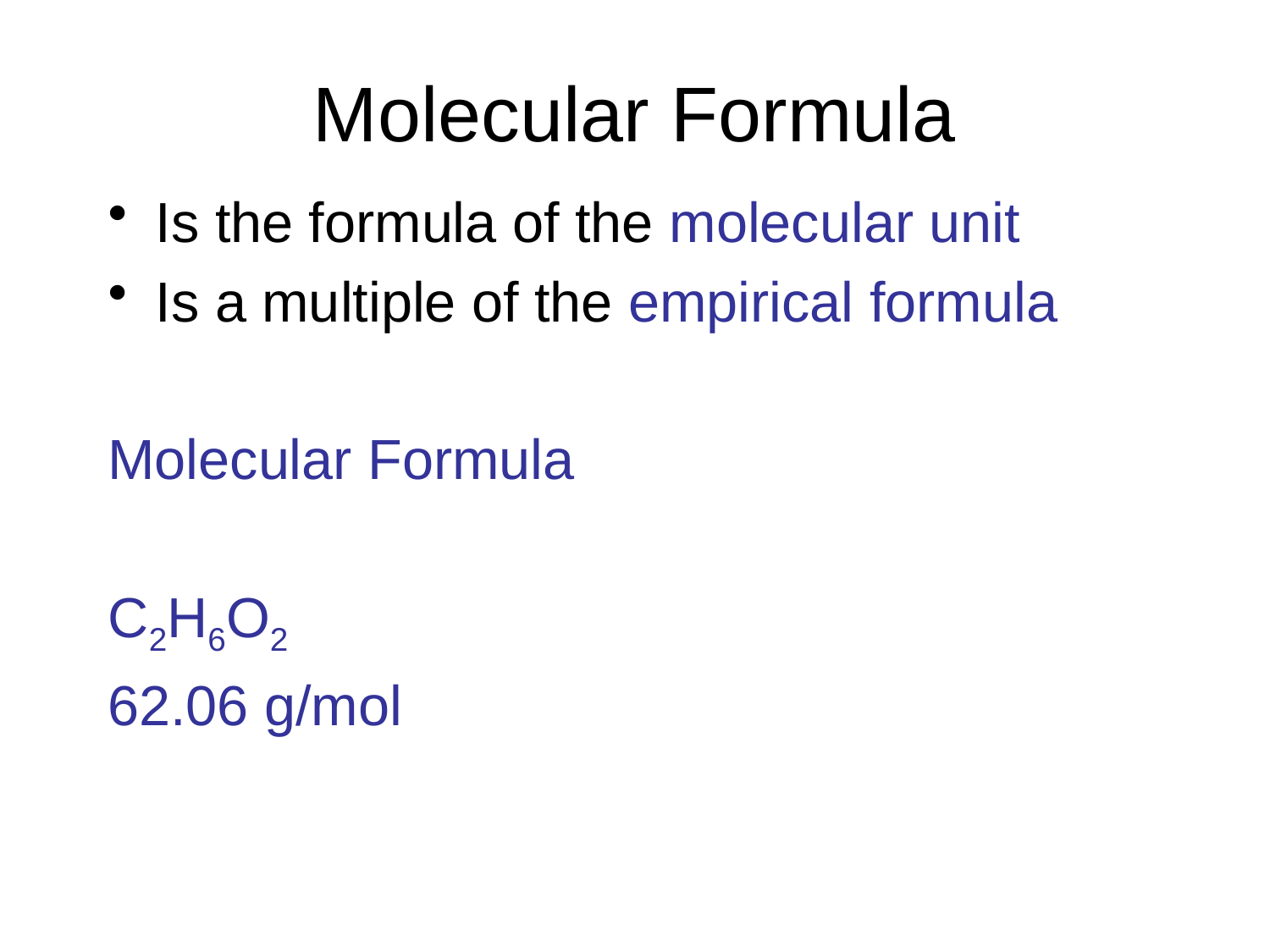

Molecular Formula
Is the formula of the molecular unit
Is a multiple of the empirical formula

Molecular Formula

C2H6O2
62.06 g/mol